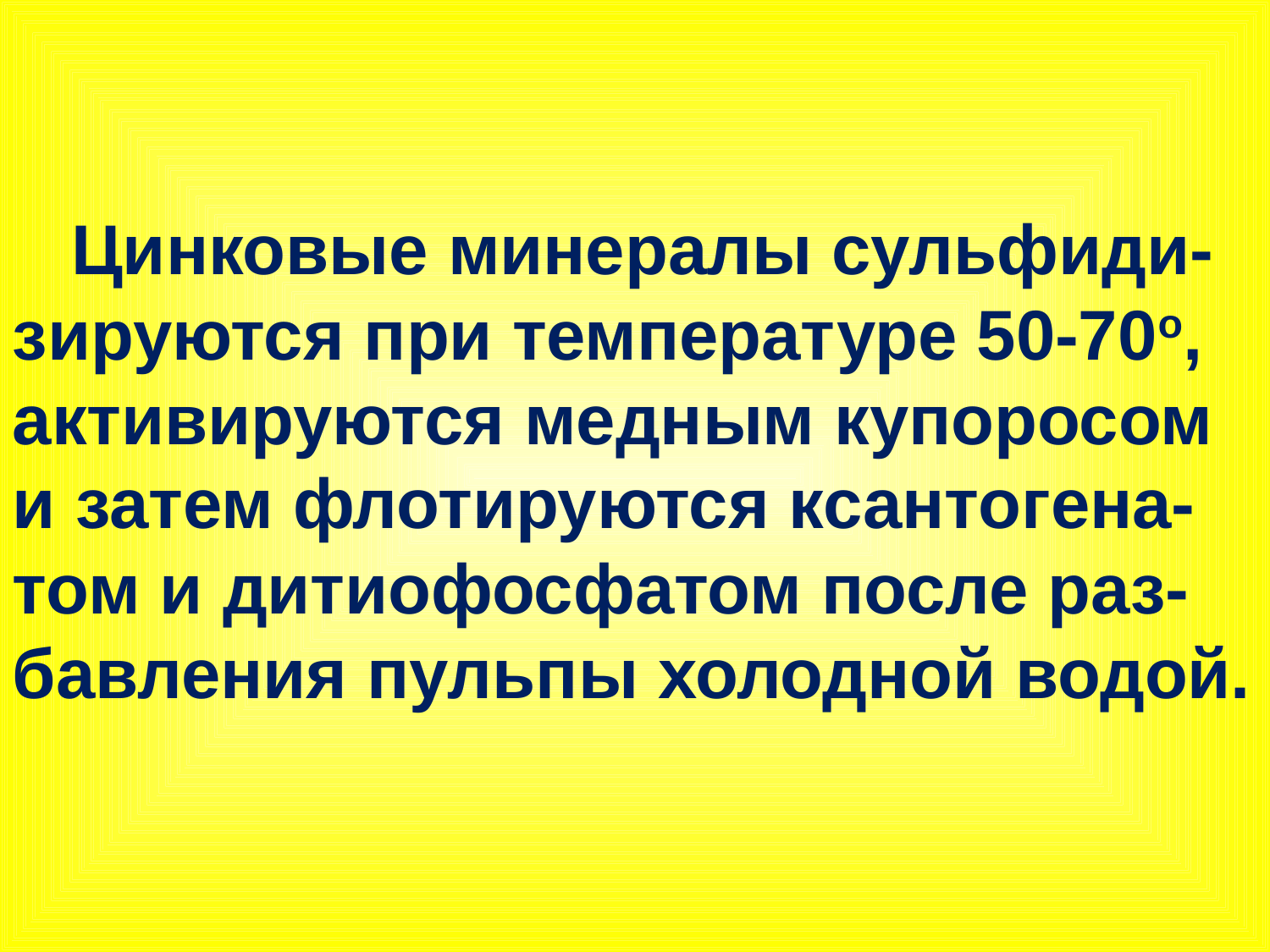

Цинковые минералы сульфиди-зируются при температуре 50-70о, активируются медным купоросом и затем флотируются ксантогена-том и дитиофосфатом после раз-бавления пульпы холодной водой.